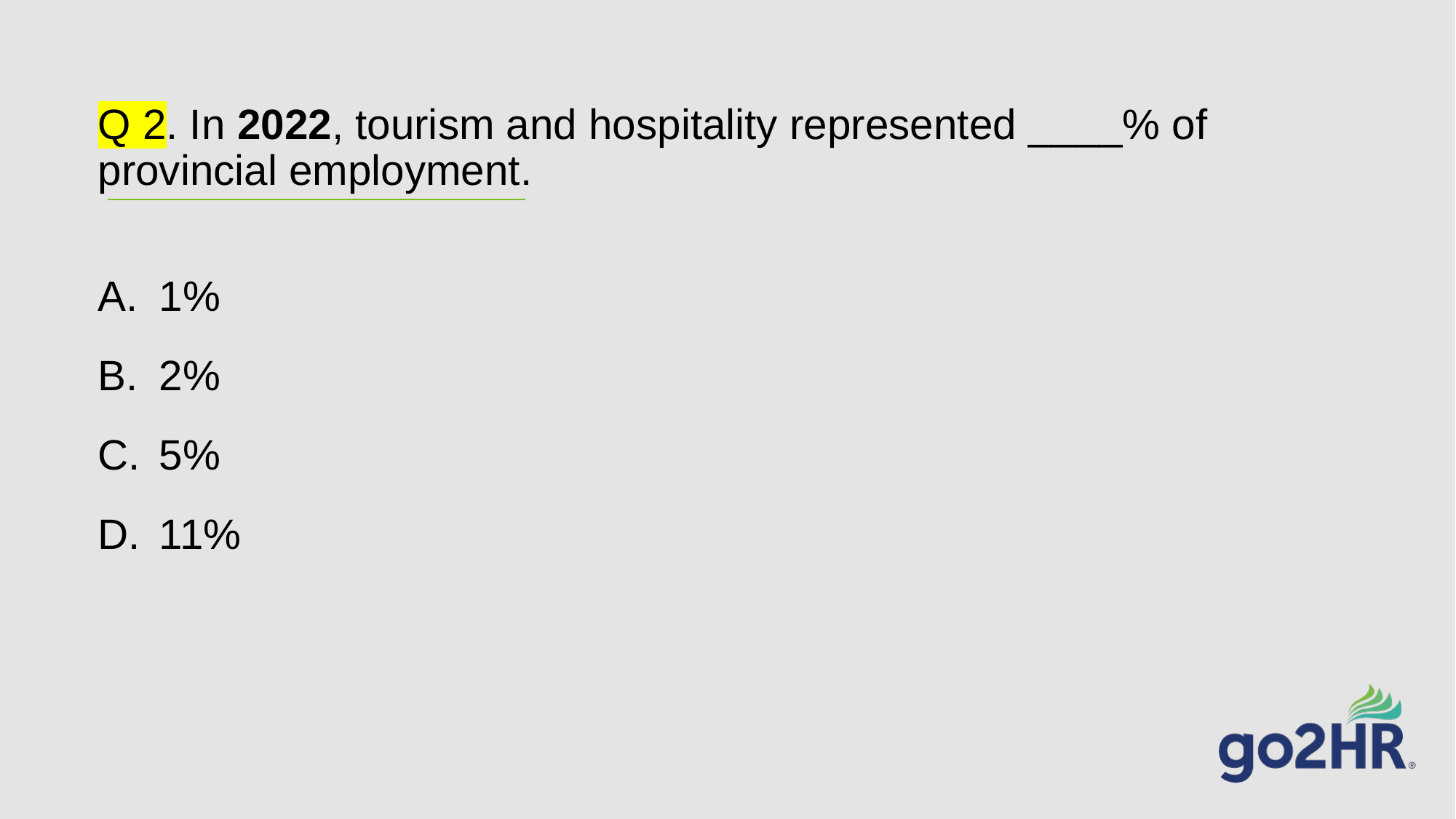

# Q 2. In 2022, tourism and hospitality represented ____% of provincial employment.
1%
2%
5%
11%